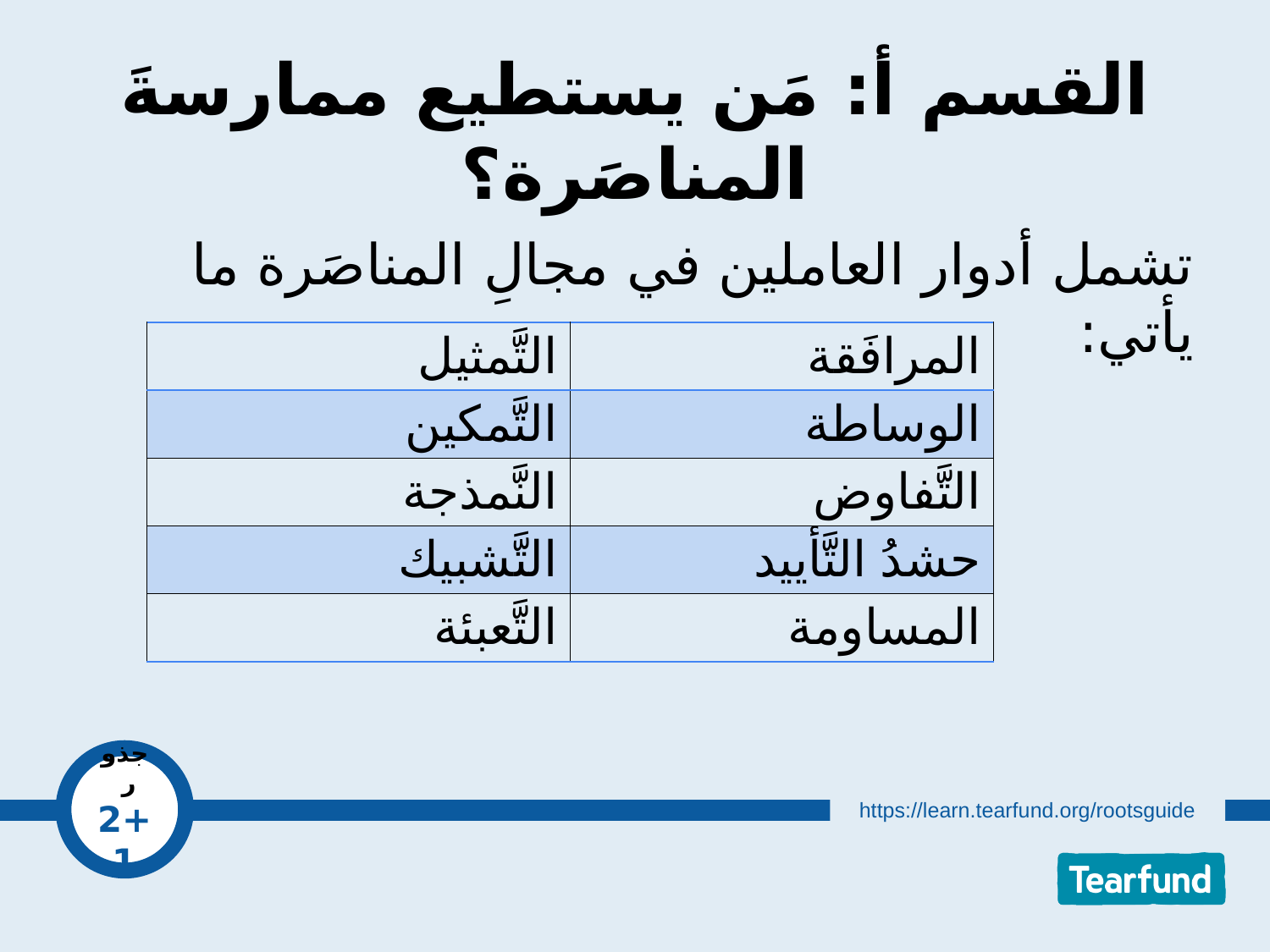

# القسم أ: مَن يستطيع ممارسةَ المناصَرة؟
تشمل أدوار العاملين في مجالِ المناصَرة ما يأتي:

| التَّمثيل | المرافَقة |
| --- | --- |
| التَّمكين | الوساطة |
| النَّمذجة | التَّفاوض |
| التَّشبيك | حشدُ التَّأييد |
| التَّعبئة | المساومة |